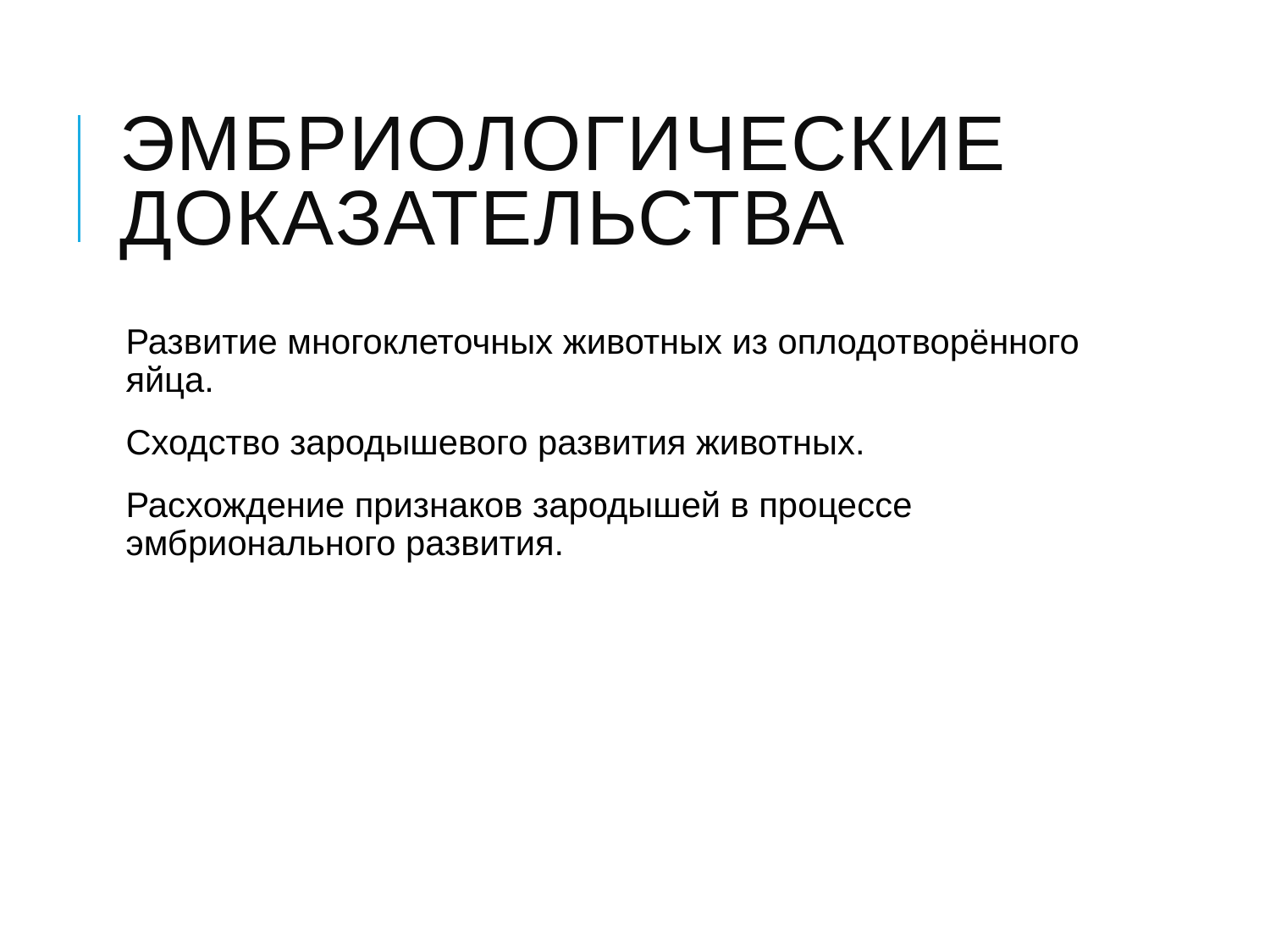

# Эмбриологические доказательства
Развитие многоклеточных животных из оплодотворённого яйца.
Сходство зародышевого развития животных.
Расхождение признаков зародышей в процессе эмбрионального развития.